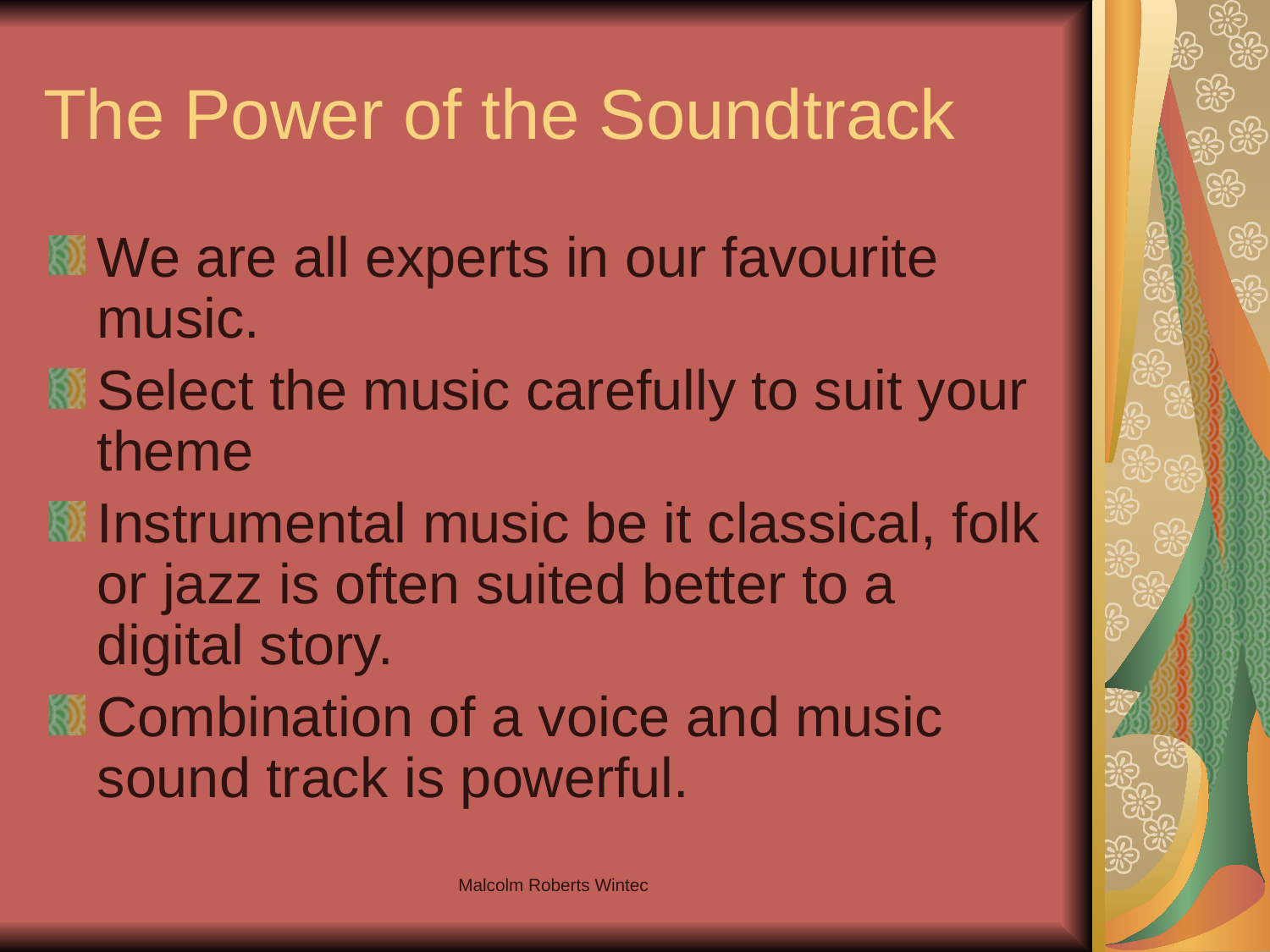

# The Power of the Soundtrack
We are all experts in our favourite music.
Select the music carefully to suit your theme
Instrumental music be it classical, folk or jazz is often suited better to a digital story.
Combination of a voice and music sound track is powerful.
Malcolm Roberts Wintec